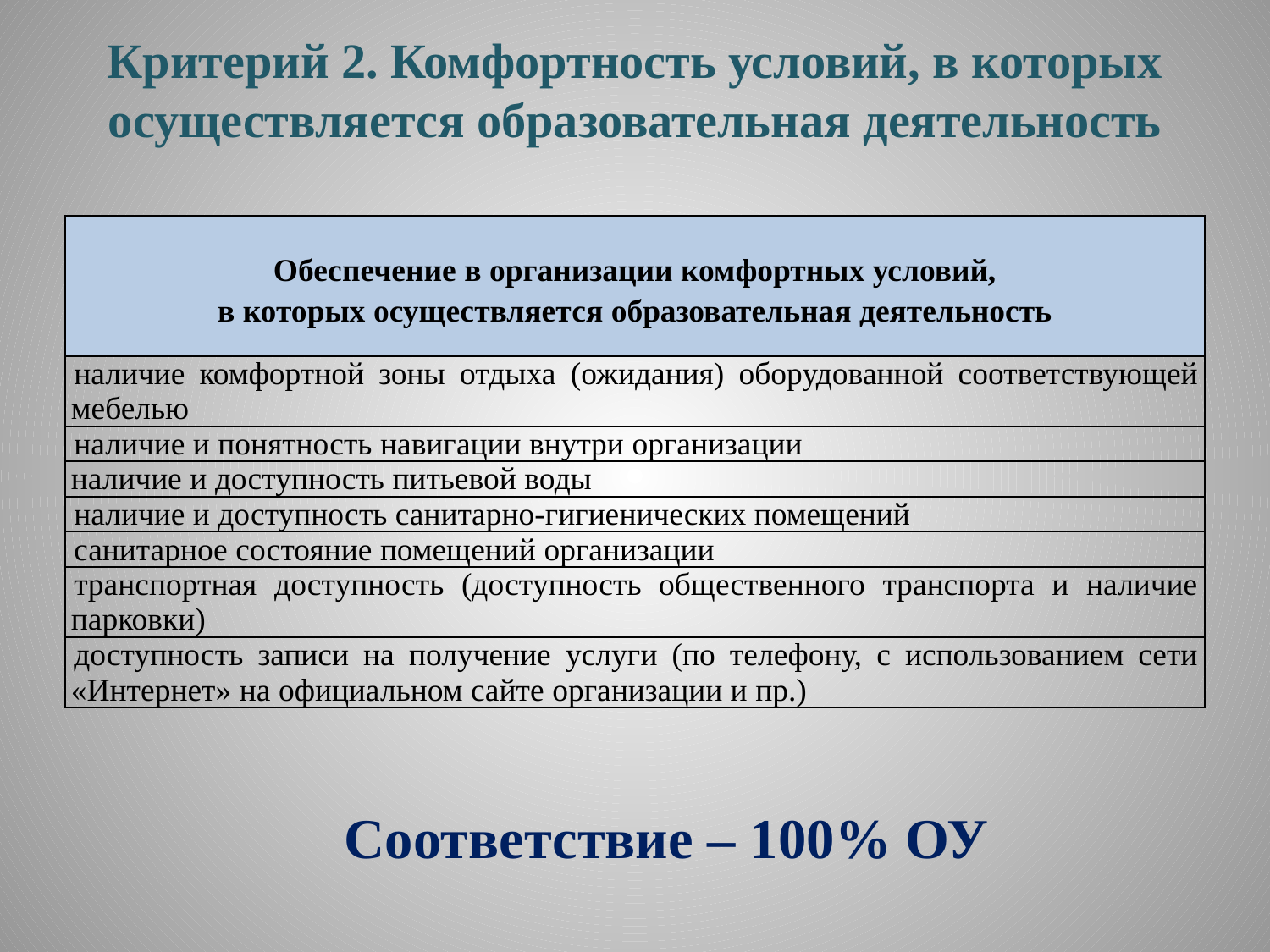

# Критерий 2. Комфортность условий, в которых осуществляется образовательная деятельность
| Обеспечение в организации комфортных условий, в которых осуществляется образовательная деятельность |
| --- |
| наличие комфортной зоны отдыха (ожидания) оборудованной соответствующей мебелью |
| наличие и понятность навигации внутри организации |
| наличие и доступность питьевой воды |
| наличие и доступность санитарно-гигиенических помещений |
| санитарное состояние помещений организации |
| транспортная доступность (доступность общественного транспорта и наличие парковки) |
| доступность записи на получение услуги (по телефону, с использованием сети «Интернет» на официальном сайте организации и пр.) |
Соответствие – 100% ОУ